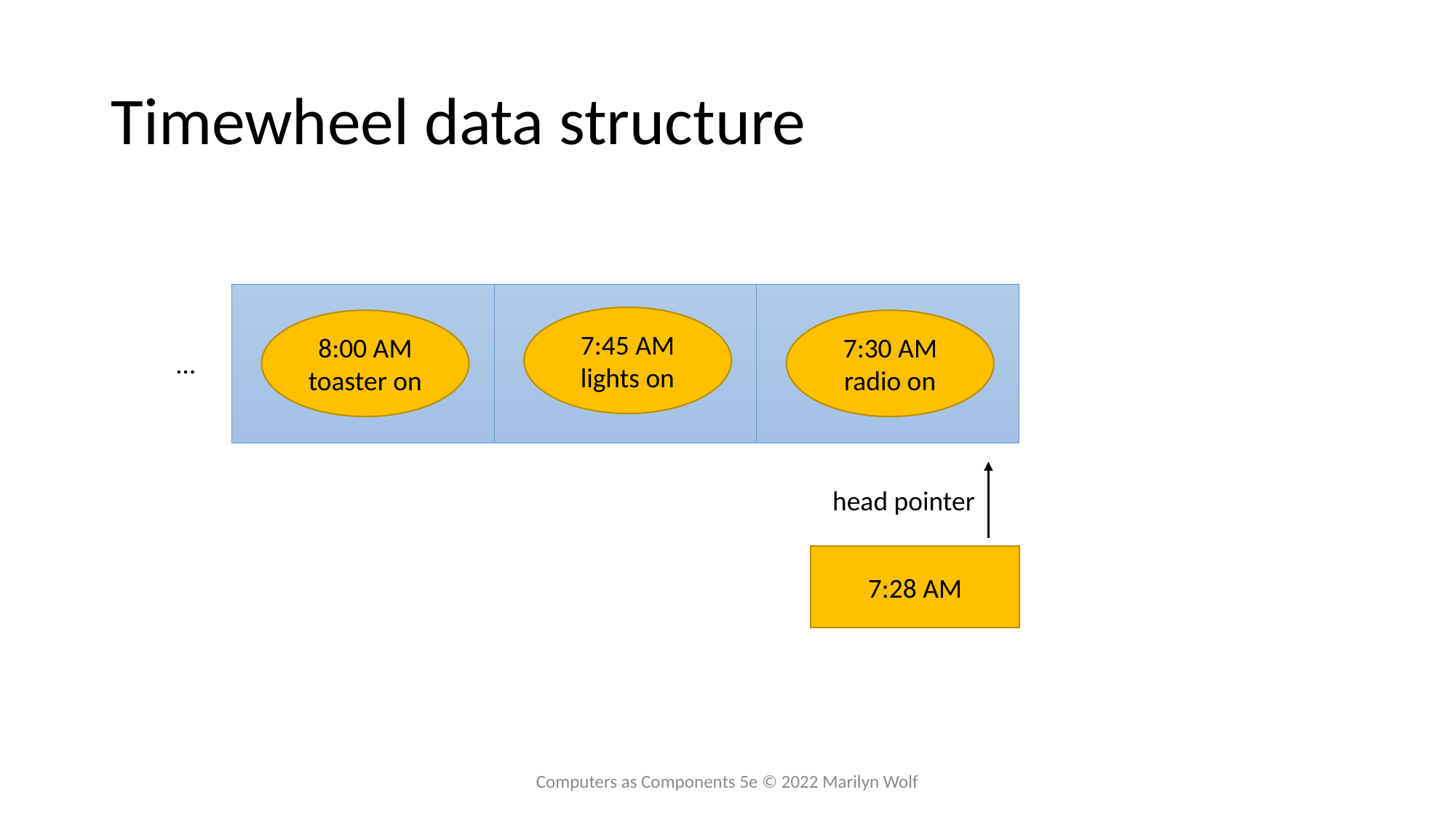

# Timewheel data structure

7:45 AM
lights on
8:00 AM
toaster on
7:30 AM
radio on
…
head pointer
7:28 AM
Computers as Components 5e © 2022 Marilyn Wolf